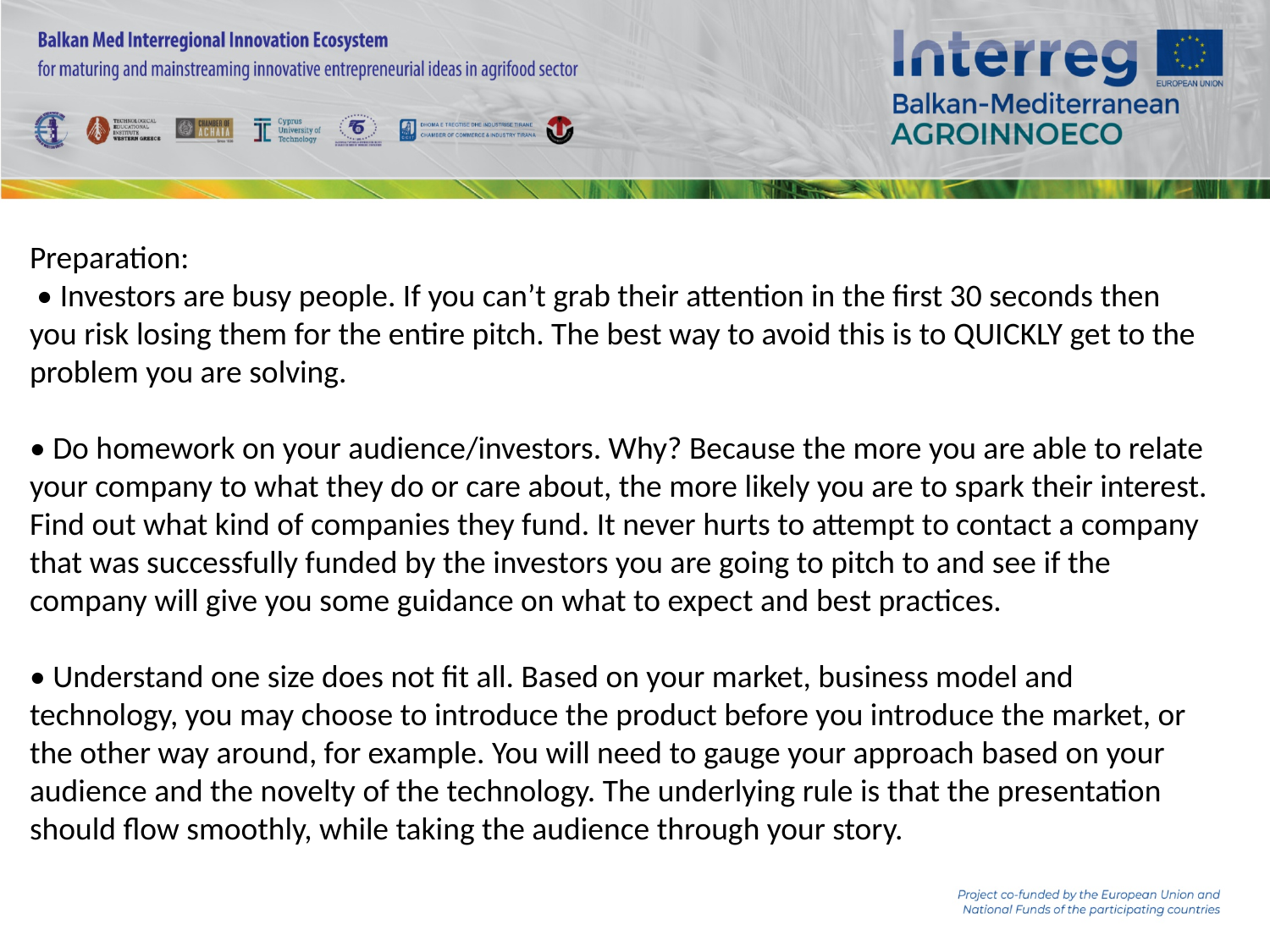

Preparation:
 • Investors are busy people. If you can’t grab their attention in the first 30 seconds then you risk losing them for the entire pitch. The best way to avoid this is to QUICKLY get to the problem you are solving.

• Do homework on your audience/investors. Why? Because the more you are able to relate your company to what they do or care about, the more likely you are to spark their interest. Find out what kind of companies they fund. It never hurts to attempt to contact a company that was successfully funded by the investors you are going to pitch to and see if the company will give you some guidance on what to expect and best practices.

• Understand one size does not fit all. Based on your market, business model and technology, you may choose to introduce the product before you introduce the market, or the other way around, for example. You will need to gauge your approach based on your audience and the novelty of the technology. The underlying rule is that the presentation should flow smoothly, while taking the audience through your story.